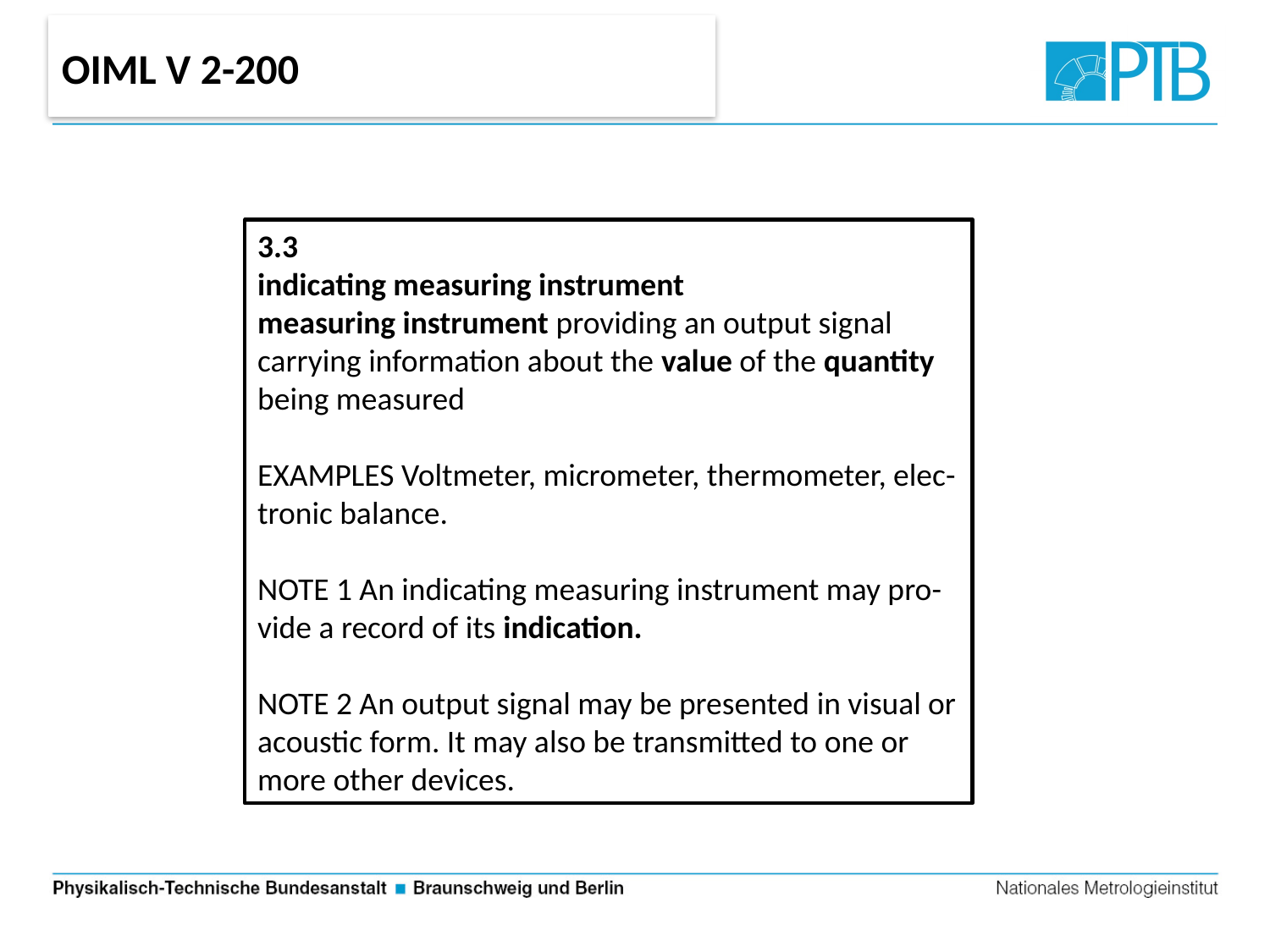

OIML V 2-200
3.3
indicating measuring instrument
measuring instrument providing an output signal carrying information about the value of the quantity being measured

EXAMPLES Voltmeter, micrometer, thermometer, elec-tronic balance.

NOTE 1 An indicating measuring instrument may pro-vide a record of its indication.

NOTE 2 An output signal may be presented in visual or acoustic form. It may also be transmitted to one or more other devices.